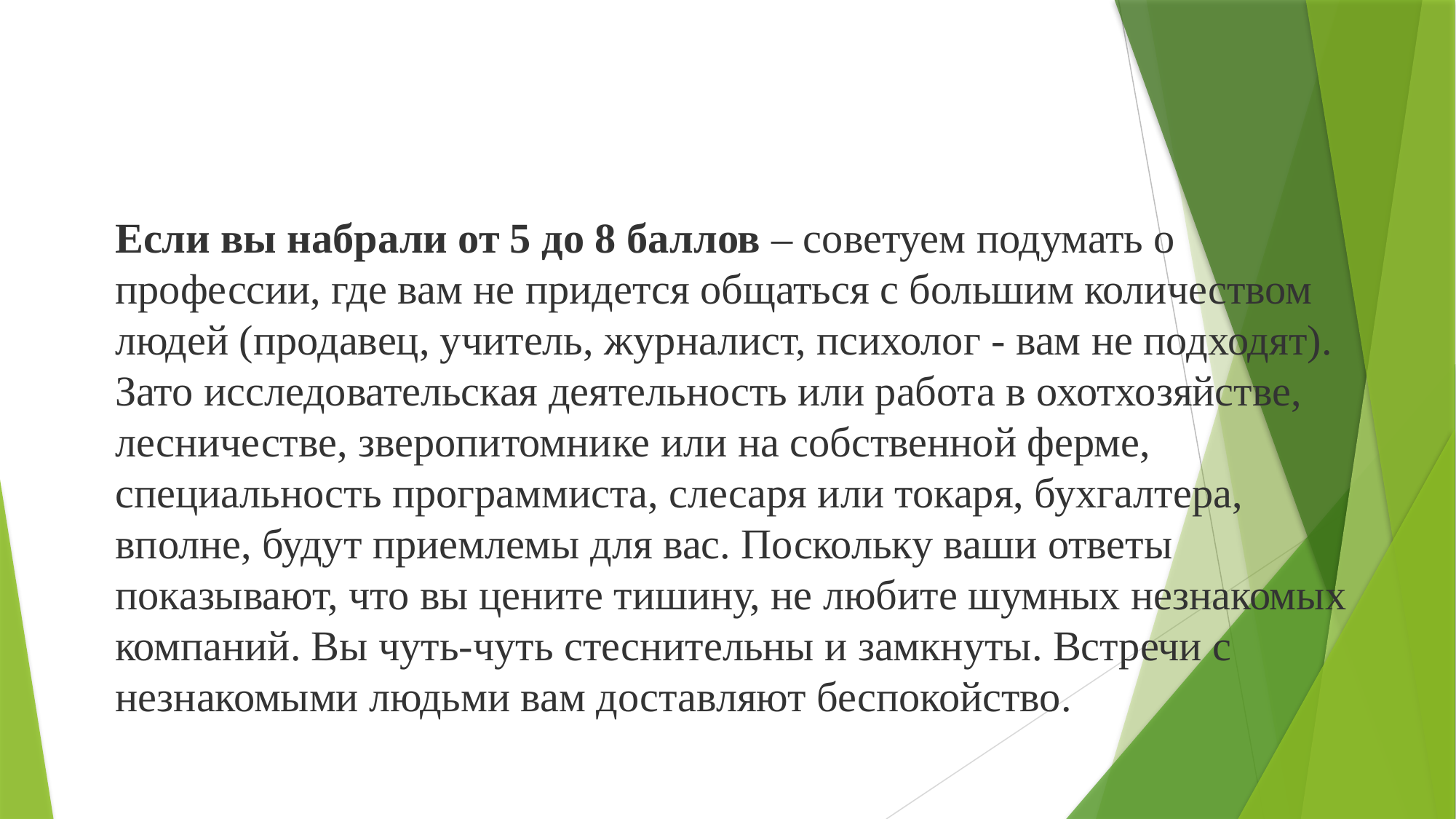

Если вы набрали от 5 до 8 баллов – советуем подумать о профессии, где вам не придется общаться с большим количеством людей (продавец, учитель, журналист, психолог - вам не подходят). Зато исследовательская деятельность или работа в охотхозяйстве, лесничестве, зверопитомнике или на собственной ферме, специальность программиста, слесаря или токаря, бухгалтера, вполне, будут приемлемы для вас. Поскольку ваши ответы показывают, что вы цените тишину, не любите шумных незнакомых компаний. Вы чуть-чуть стеснительны и замкнуты. Встречи с незнакомыми людьми вам доставляют беспокойство.